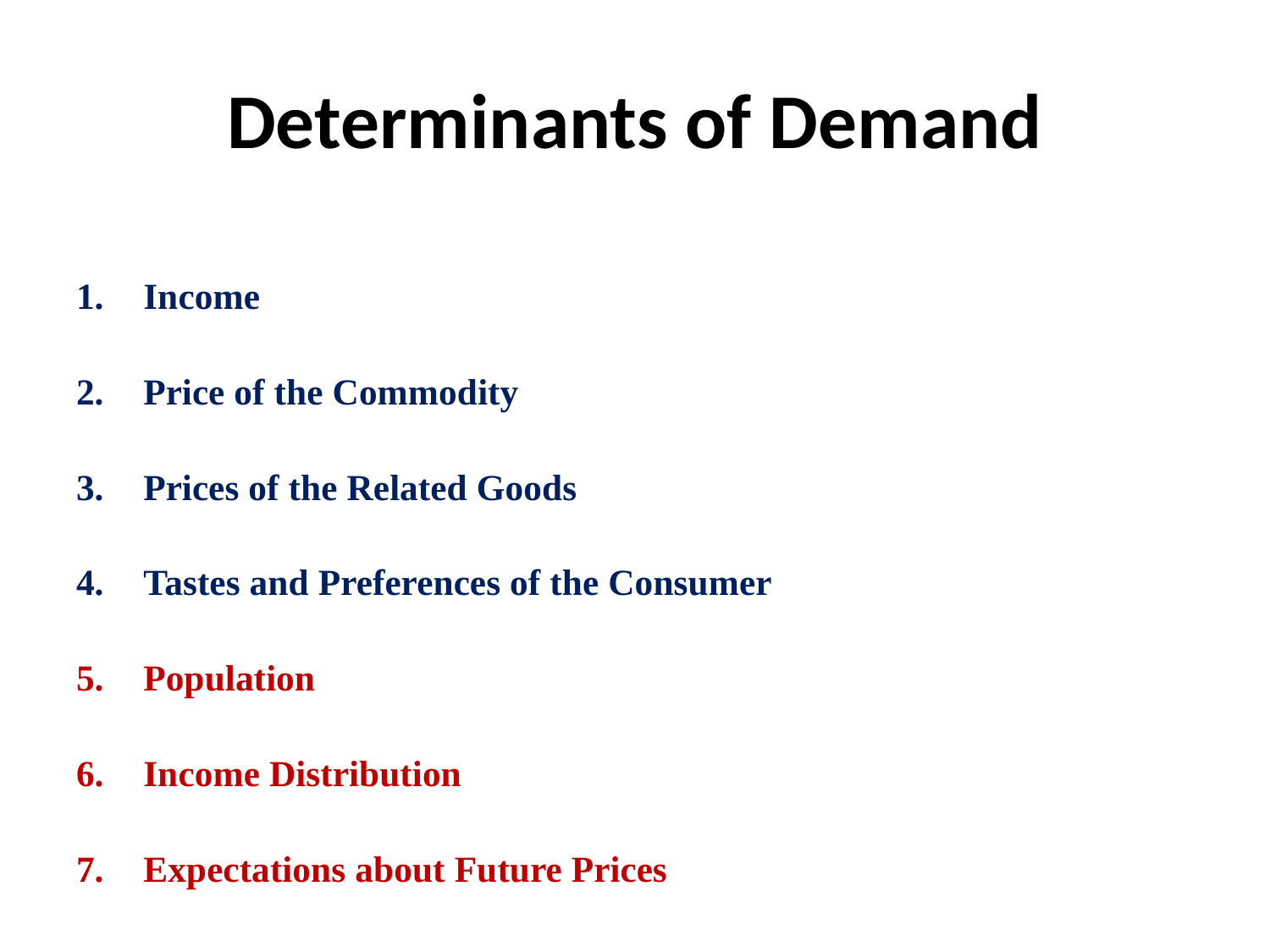

# Determinants of Demand
Income
Price of the Commodity
Prices of the Related Goods
Tastes and Preferences of the Consumer
Population
Income Distribution
Expectations about Future Prices